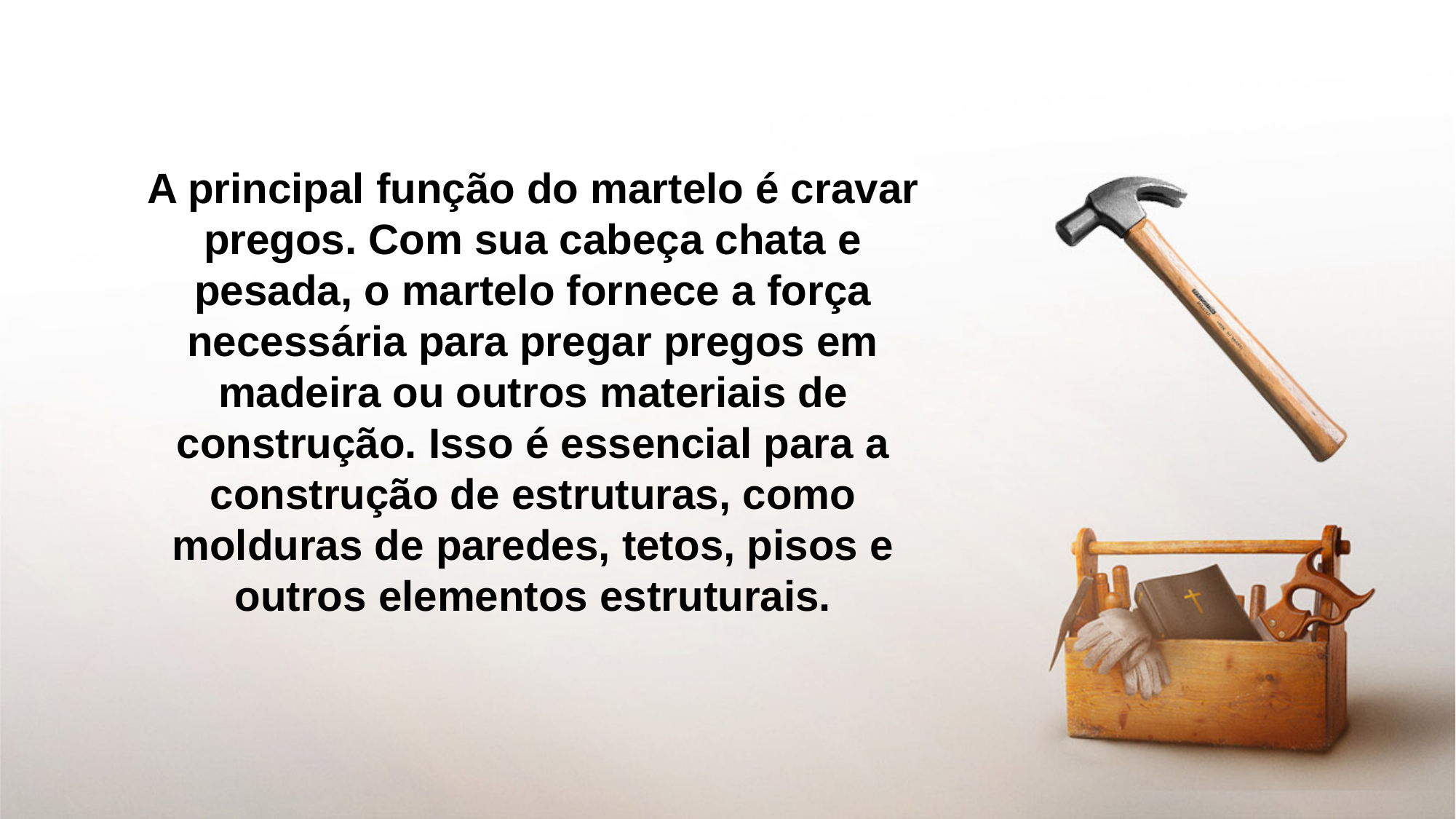

A principal função do martelo é cravar pregos. Com sua cabeça chata e pesada, o martelo fornece a força necessária para pregar pregos em madeira ou outros materiais de construção. Isso é essencial para a construção de estruturas, como molduras de paredes, tetos, pisos e outros elementos estruturais.